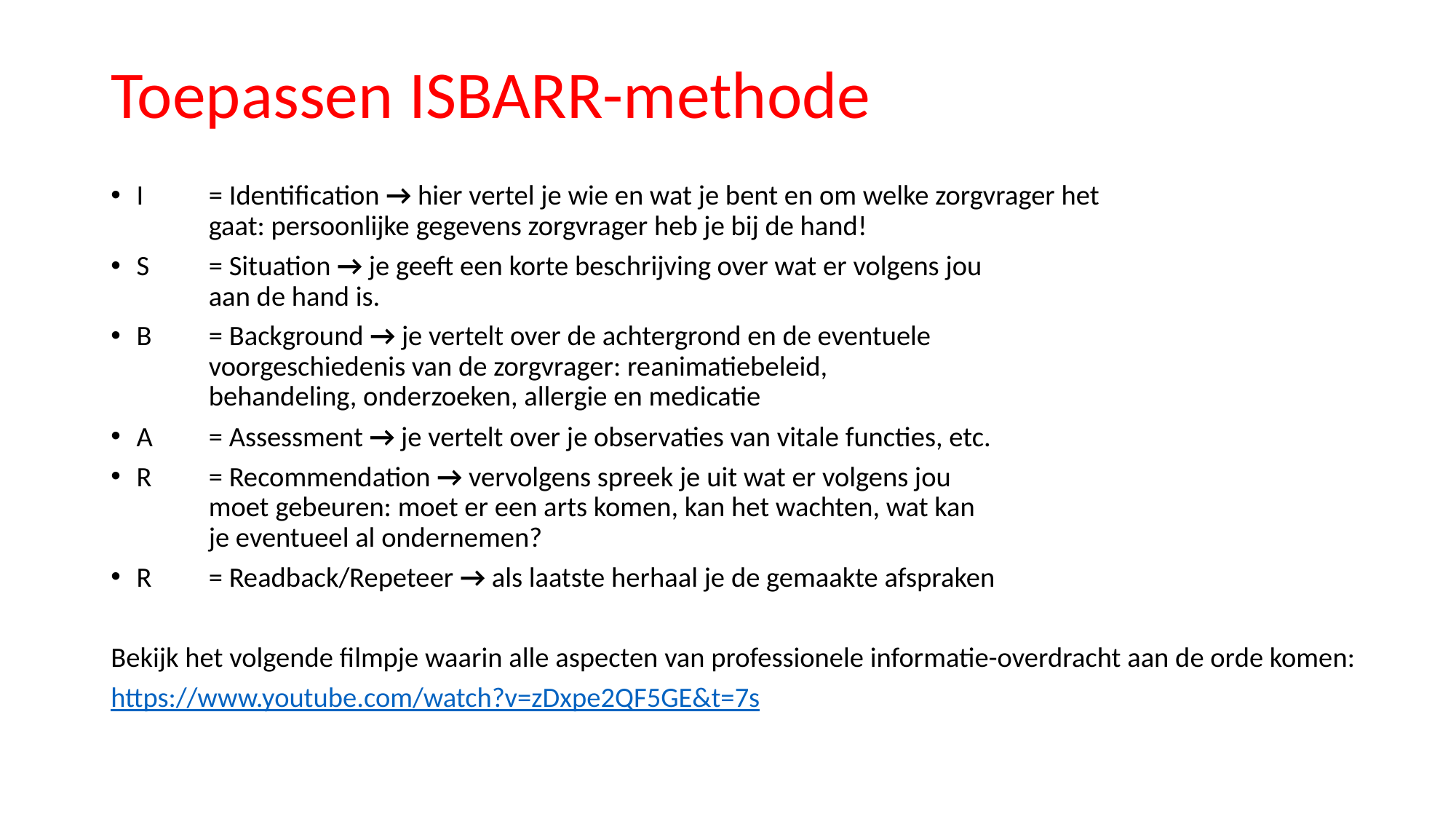

# Toepassen ISBARR-methode
I 	= Identification → hier vertel je wie en wat je bent en om welke zorgvrager het
     	gaat: persoonlijke gegevens zorgvrager heb je bij de hand!
S 	= Situation → je geeft een korte beschrijving over wat er volgens jou
       	aan de hand is.
B	= Background → je vertelt over de achtergrond en de eventuele
      	voorgeschiedenis van de zorgvrager: reanimatiebeleid,
      	behandeling, onderzoeken, allergie en medicatie
A	= Assessment → je vertelt over je observaties van vitale functies, etc.
R	= Recommendation → vervolgens spreek je uit wat er volgens jou
      	moet gebeuren: moet er een arts komen, kan het wachten, wat kan
      	je eventueel al ondernemen?
R 	= Readback/Repeteer → als laatste herhaal je de gemaakte afspraken

Bekijk het volgende filmpje waarin alle aspecten van professionele informatie-overdracht aan de orde komen:
https://www.youtube.com/watch?v=zDxpe2QF5GE&t=7s